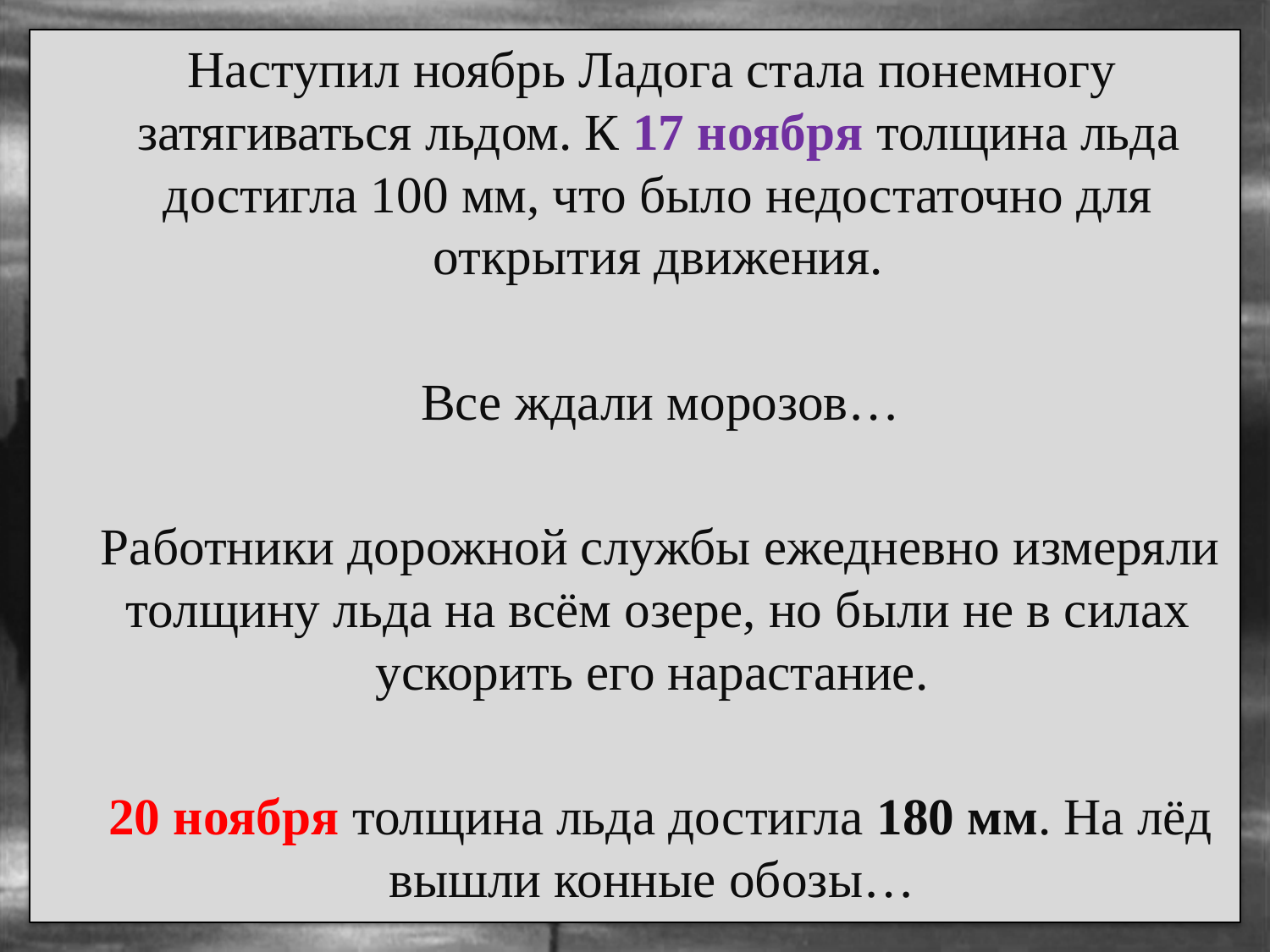

Наступил ноябрь Ладога стала понемногу затягиваться льдом. К 17 ноября толщина льда достигла 100 мм, что было недостаточно для открытия движения.

    Все ждали морозов…

    Работники дорожной службы ежедневно измеряли толщину льда на всём озере, но были не в силах ускорить его нарастание.

    20 ноября толщина льда достигла 180 мм. На лёд вышли конные обозы…

www.sliderpoint.org